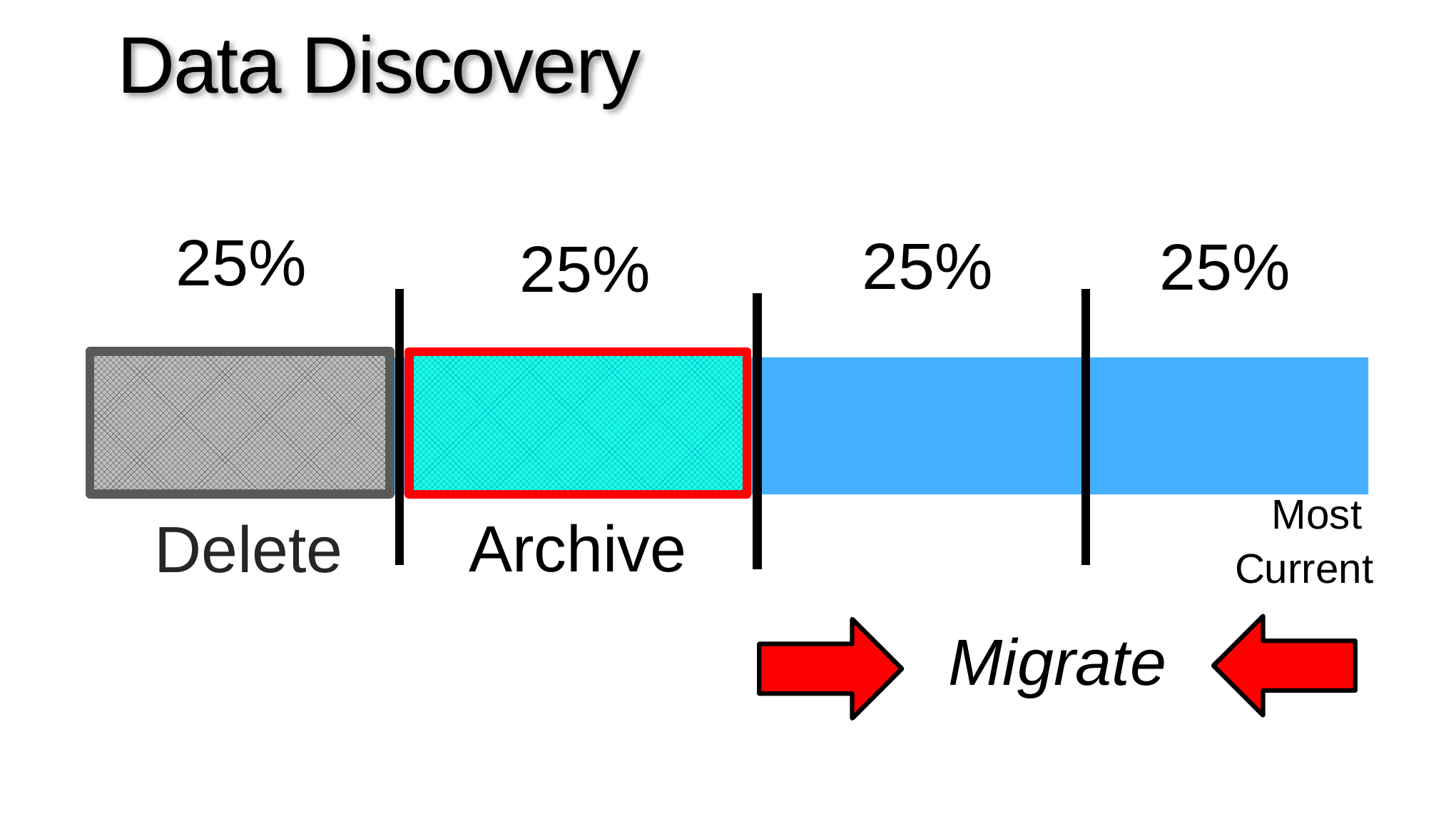

# Data Discovery
25%
25%
25%
25%

Most
Current
Archive
Delete

Migrate